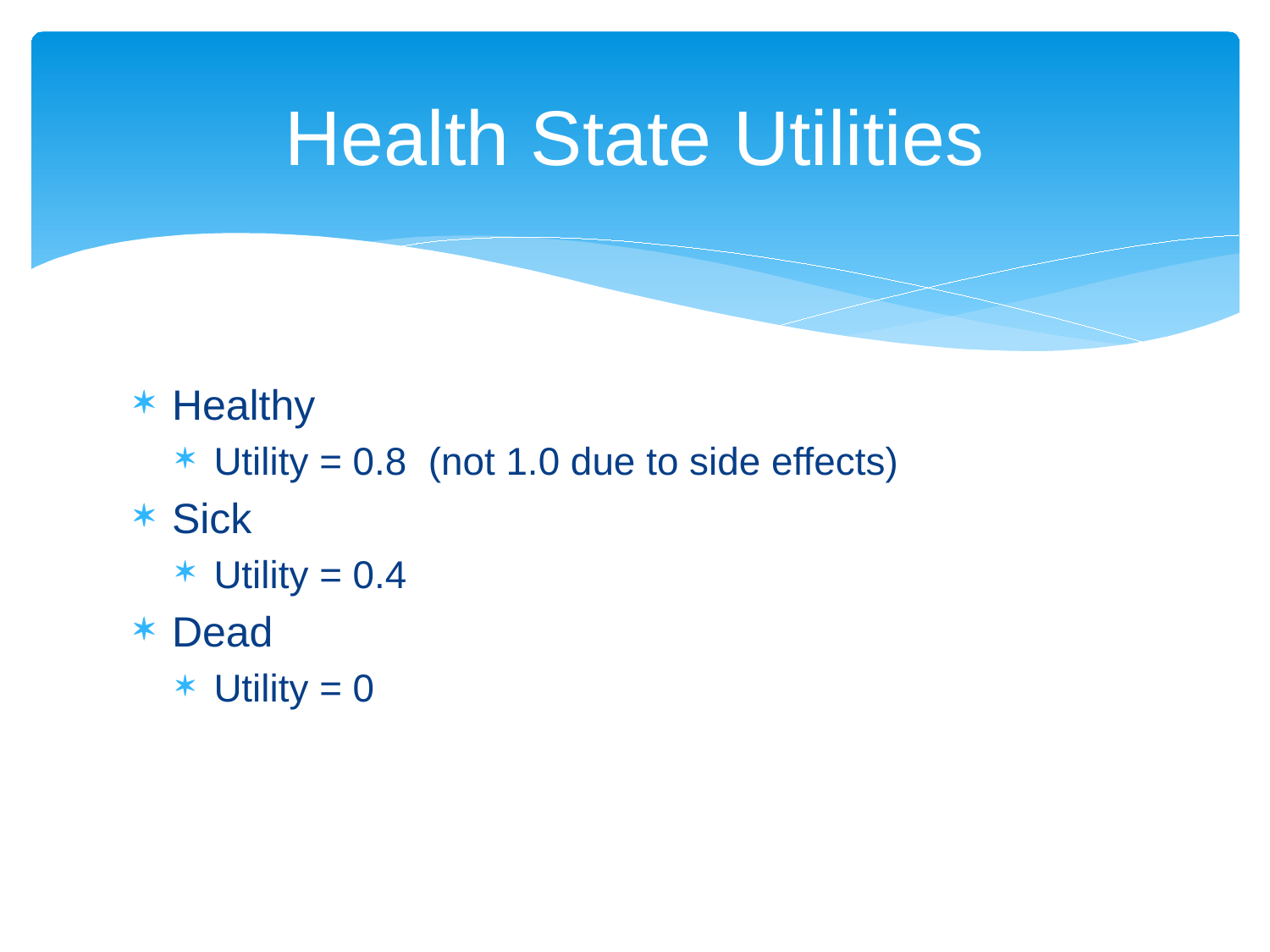

# Health State Utilities
Healthy
Utility = 0.8  (not 1.0 due to side effects)
Sick
Utility = 0.4
Dead
Utility = 0